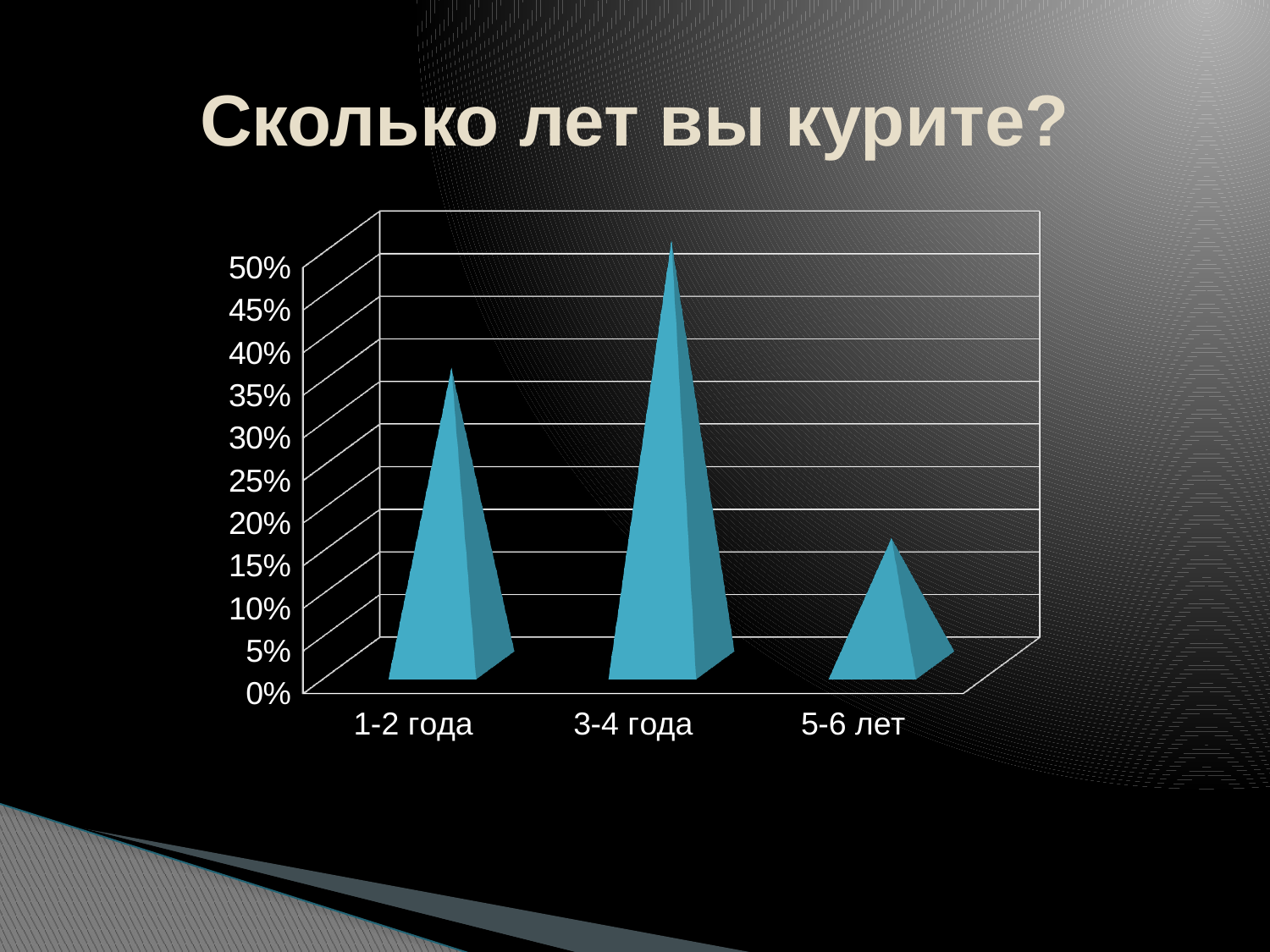

# Сколько лет вы курите?

[unsupported chart]